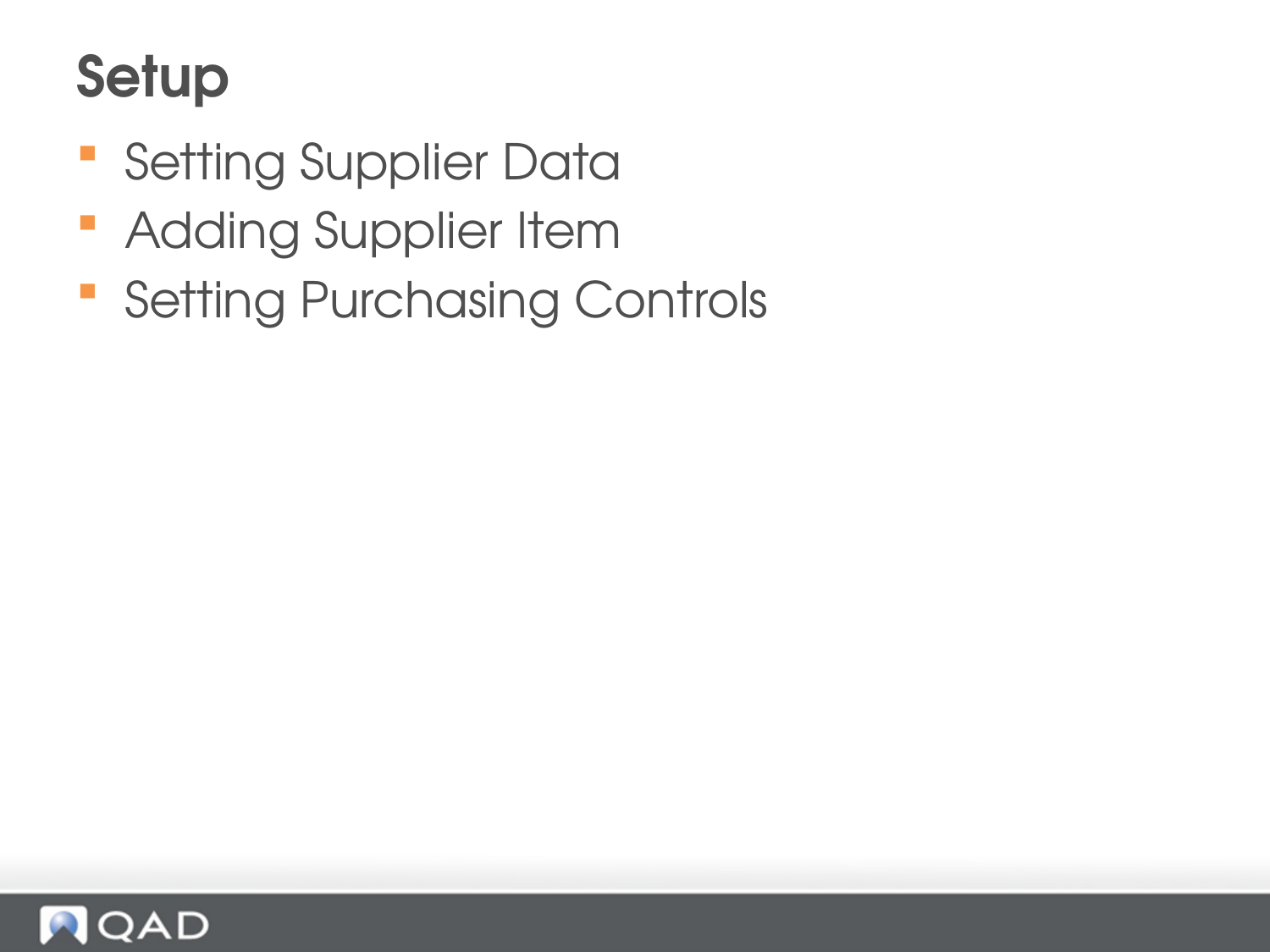

# Setup
Setting Supplier Data
Adding Supplier Item
Setting Purchasing Controls